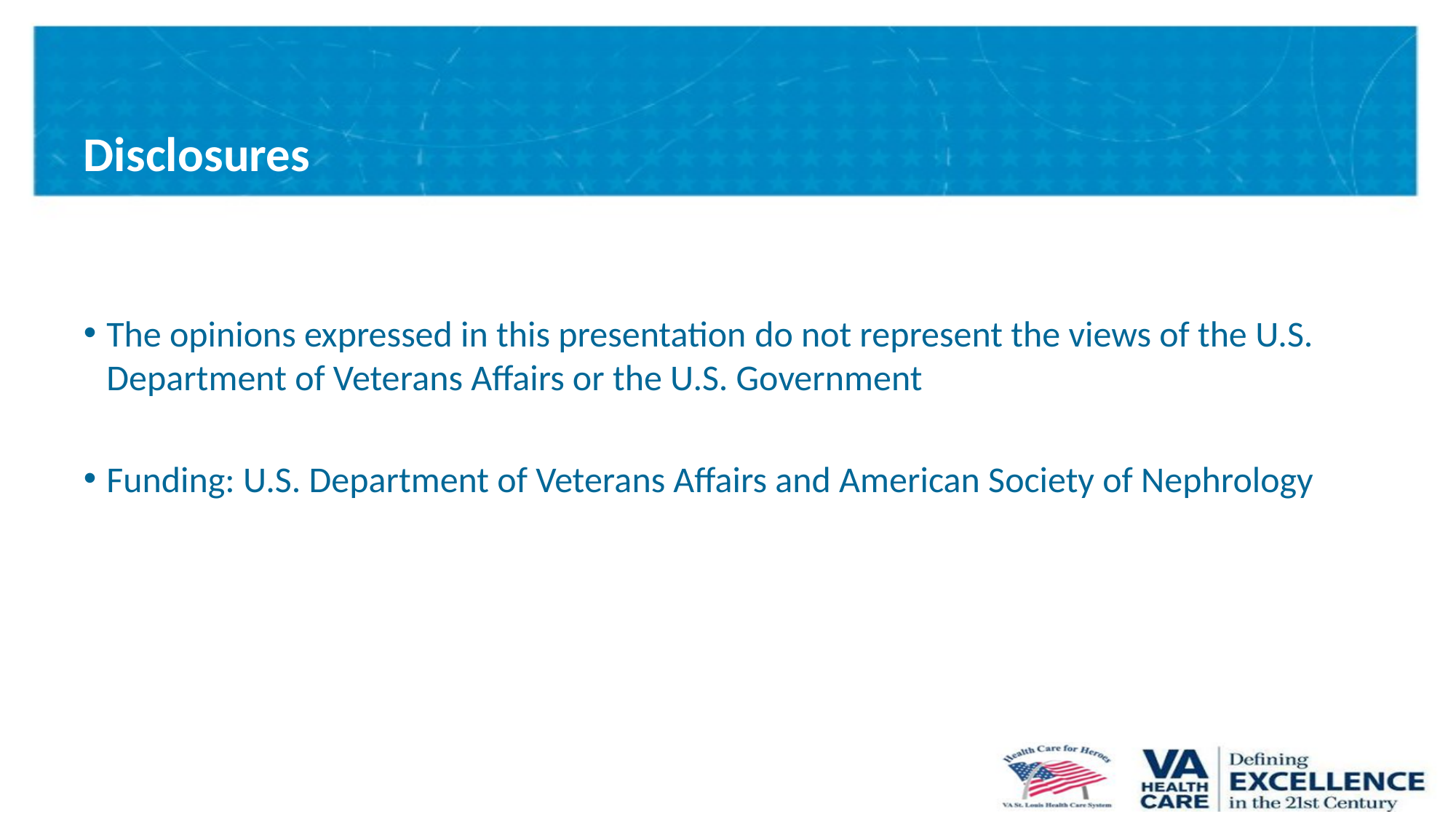

# Disclosures

The opinions expressed in this presentation do not represent the views of the U.S. Department of Veterans Affairs or the U.S. Government

Funding: U.S. Department of Veterans Affairs and American Society of Nephrology